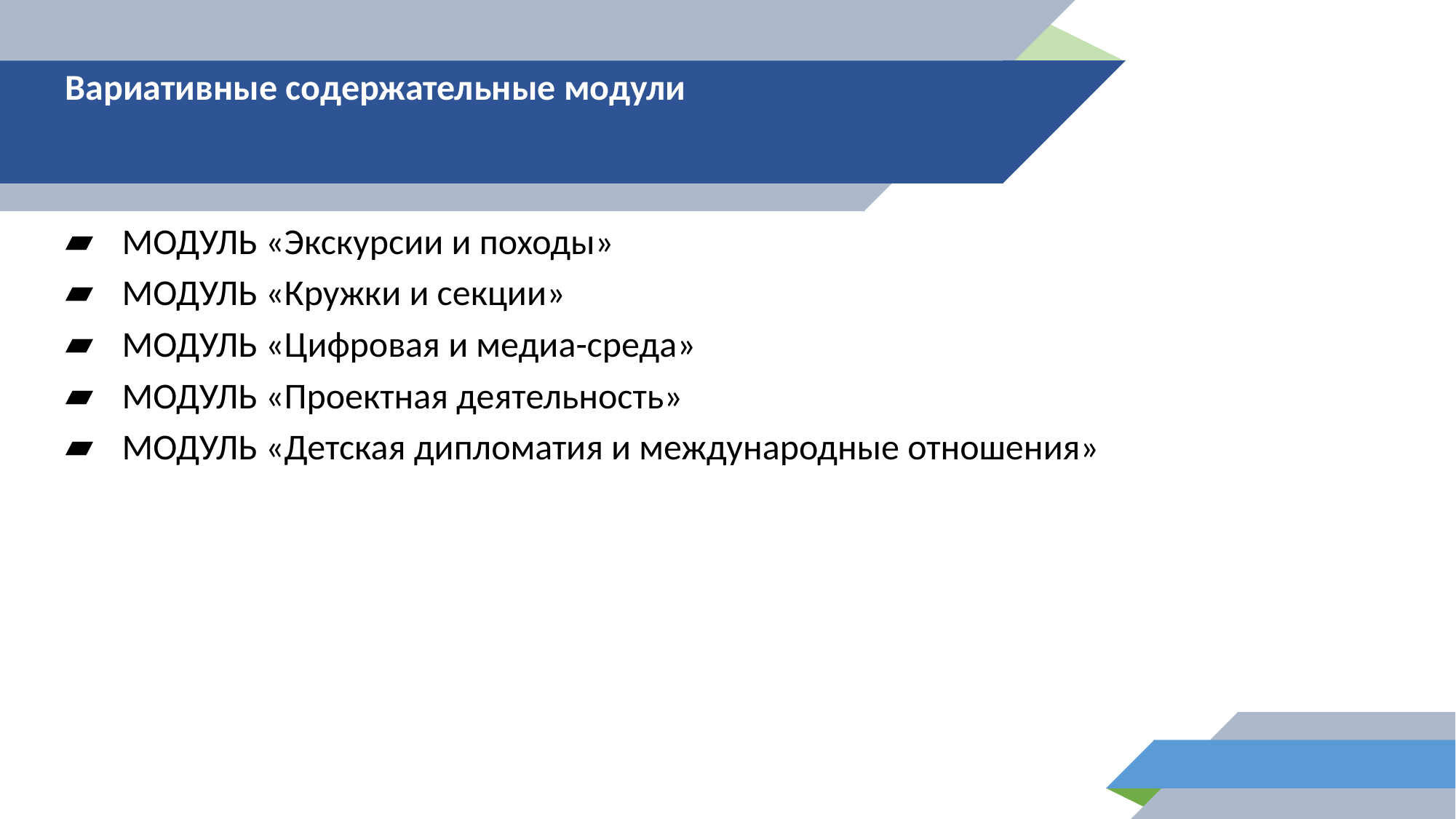

Вариативные содержательные модули

МОДУЛЬ «Экскурсии и походы»
МОДУЛЬ «Кружки и секции»
МОДУЛЬ «Цифровая и медиа-среда»
МОДУЛЬ «Проектная деятельность»
МОДУЛЬ «Детская дипломатия и международные отношения»